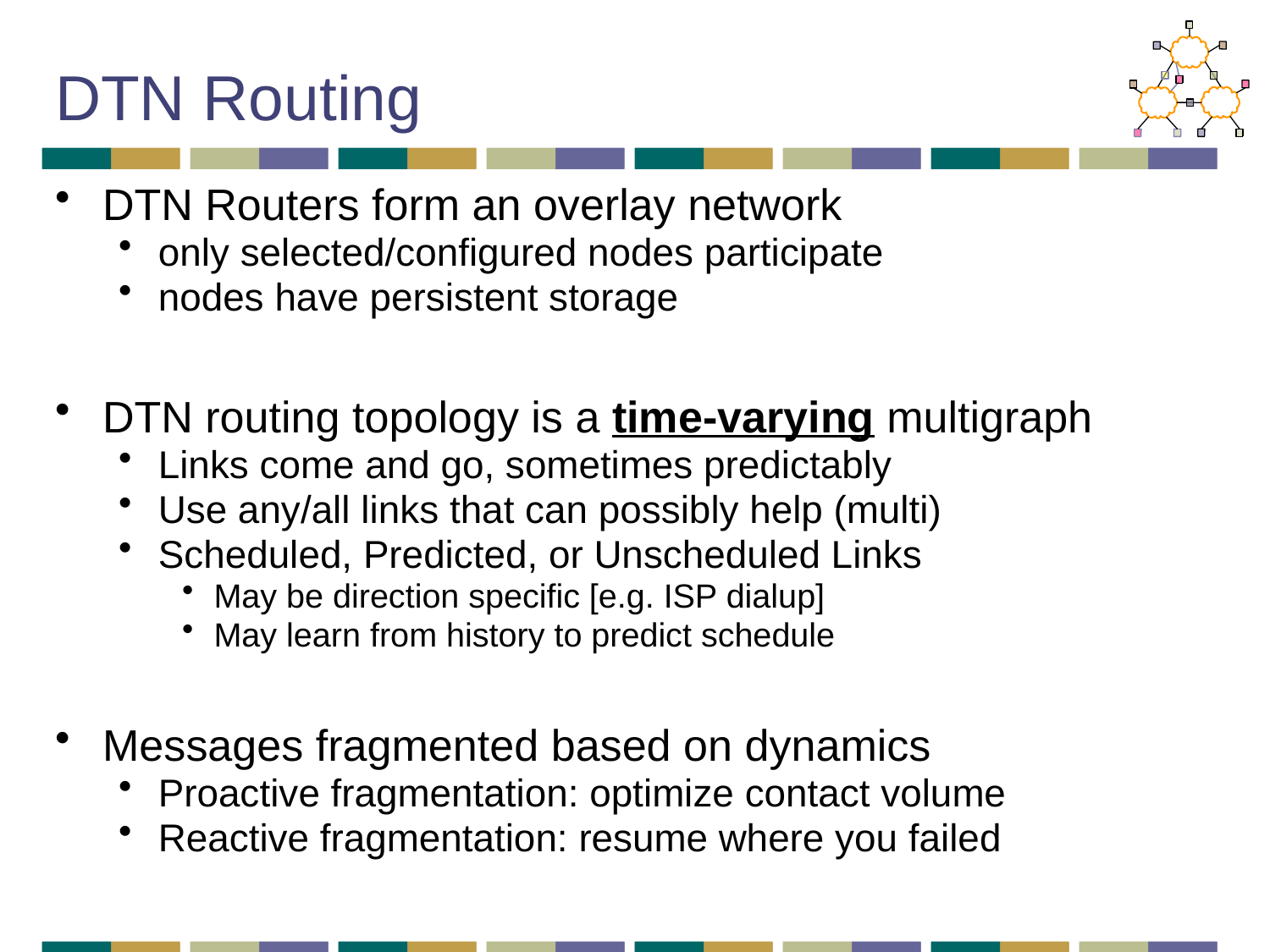

# DTN Routing
DTN Routers form an overlay network
only selected/configured nodes participate
nodes have persistent storage

DTN routing topology is a time-varying multigraph
Links come and go, sometimes predictably
Use any/all links that can possibly help (multi)
Scheduled, Predicted, or Unscheduled Links
May be direction specific [e.g. ISP dialup]
May learn from history to predict schedule

Messages fragmented based on dynamics
Proactive fragmentation: optimize contact volume
Reactive fragmentation: resume where you failed